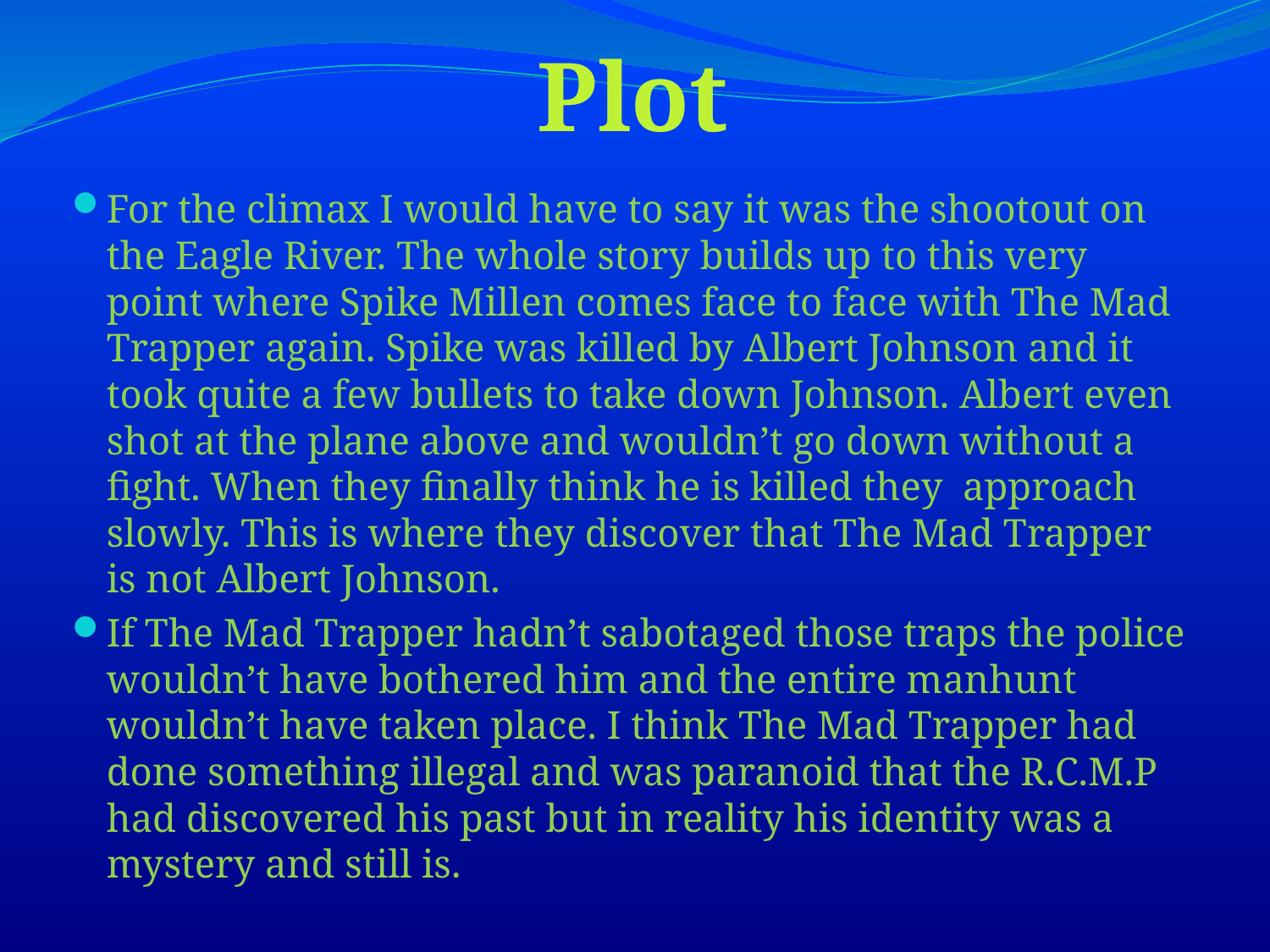

Plot
For the climax I would have to say it was the shootout on the Eagle River. The whole story builds up to this very point where Spike Millen comes face to face with The Mad Trapper again. Spike was killed by Albert Johnson and it took quite a few bullets to take down Johnson. Albert even shot at the plane above and wouldn’t go down without a fight. When they finally think he is killed they  approach slowly. This is where they discover that The Mad Trapper is not Albert Johnson.
If The Mad Trapper hadn’t sabotaged those traps the police wouldn’t have bothered him and the entire manhunt wouldn’t have taken place. I think The Mad Trapper had done something illegal and was paranoid that the R.C.M.P had discovered his past but in reality his identity was a mystery and still is.